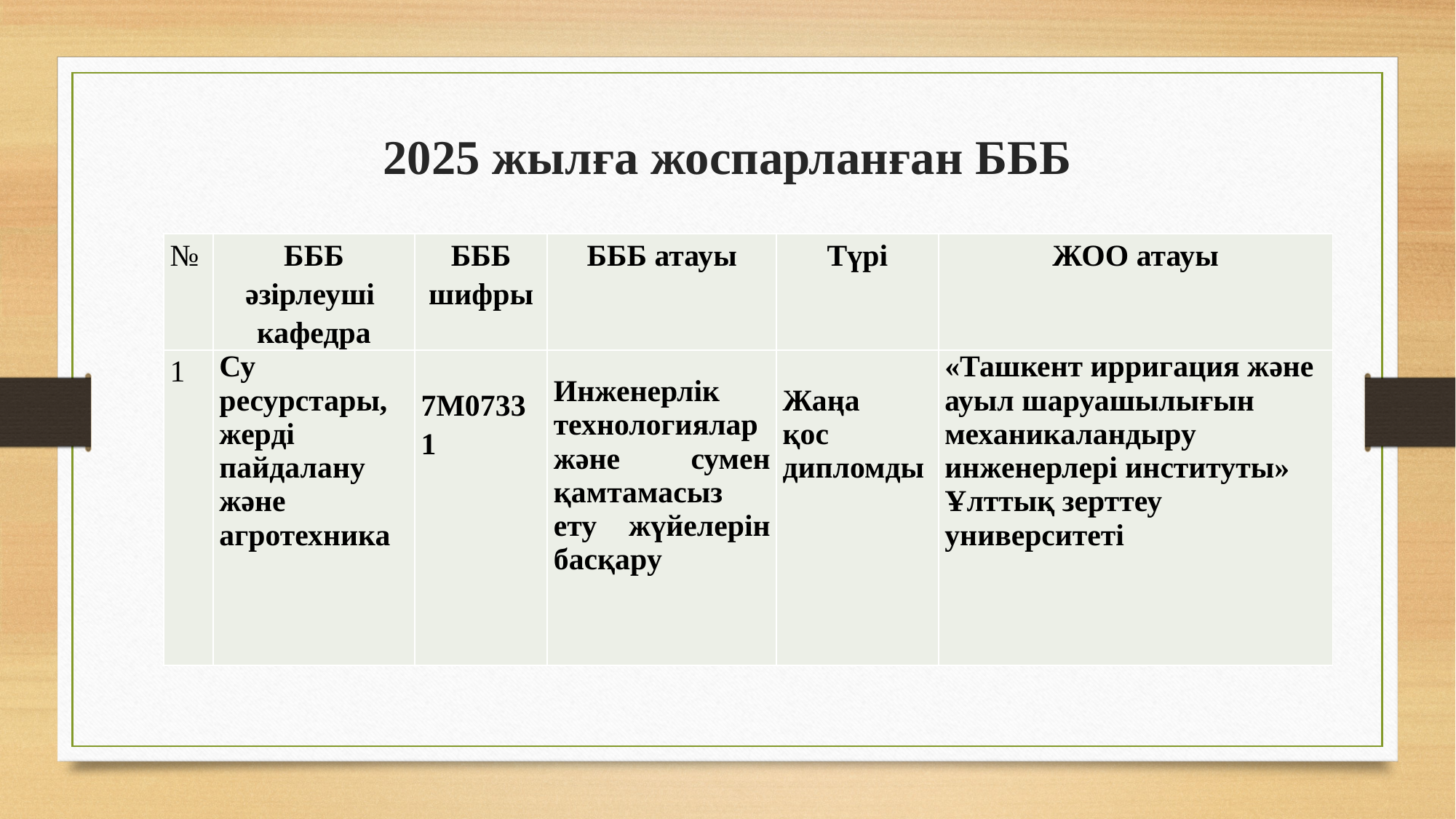

# 2025 жылға жоспарланған БББ
| № | БББ әзірлеуші кафедра | БББ шифры | БББ атауы | Түрі | ЖОО атауы |
| --- | --- | --- | --- | --- | --- |
| 1 | Су ресурстары, жерді пайдалану және агротехника | 7М07331 | Инженерлік технологиялар және сумен қамтамасыз ету жүйелерін басқару | Жаңа қос дипломды | «Ташкент ирригация және ауыл шаруашылығын механикаландыру инженерлері институты» Ұлттық зерттеу университеті |